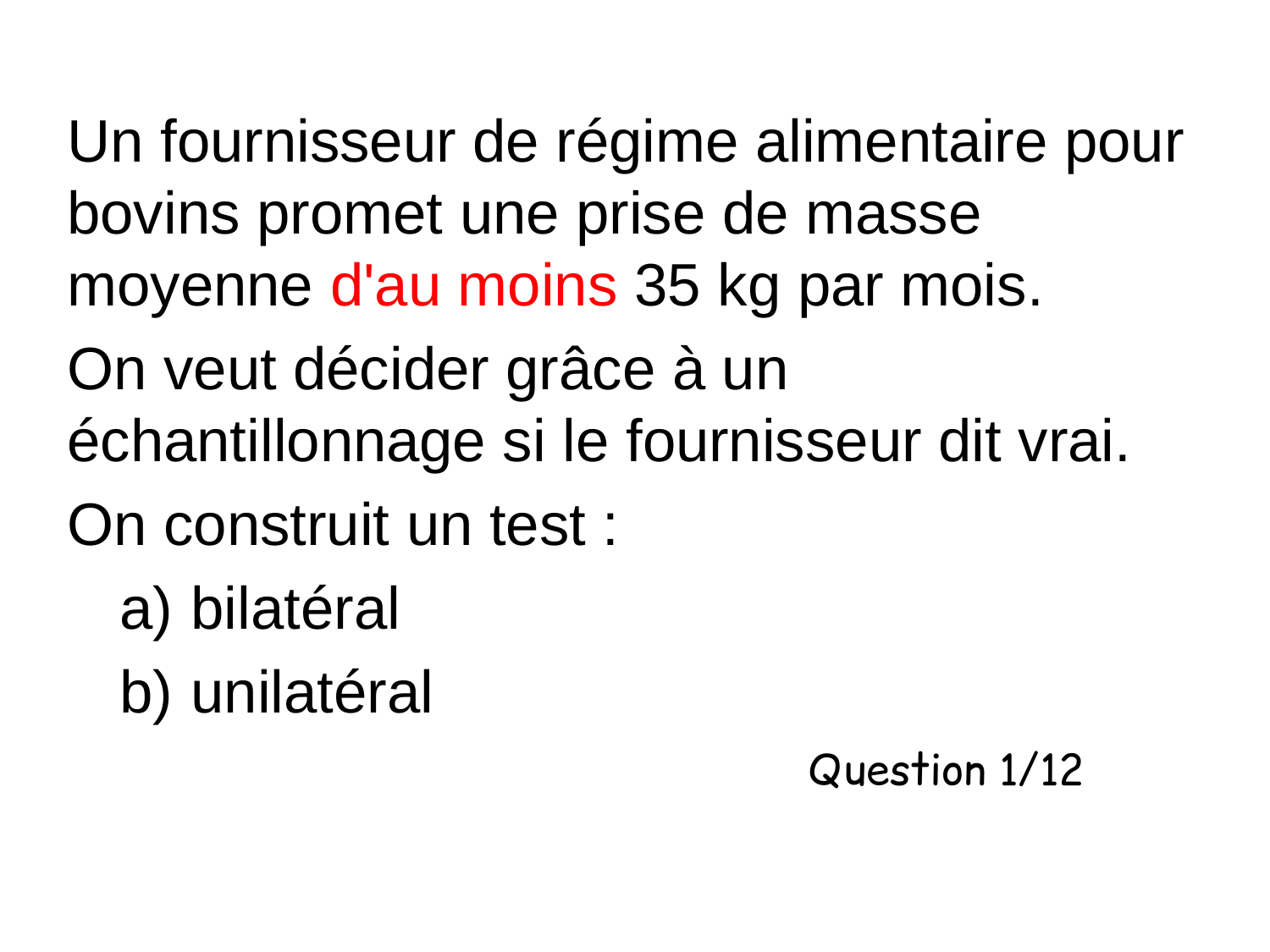

Un fournisseur de régime alimentaire pour bovins promet une prise de masse moyenne d'au moins 35 kg par mois.
On veut décider grâce à un échantillonnage si le fournisseur dit vrai.
On construit un test :
bilatéral
unilatéral
Question 1/12